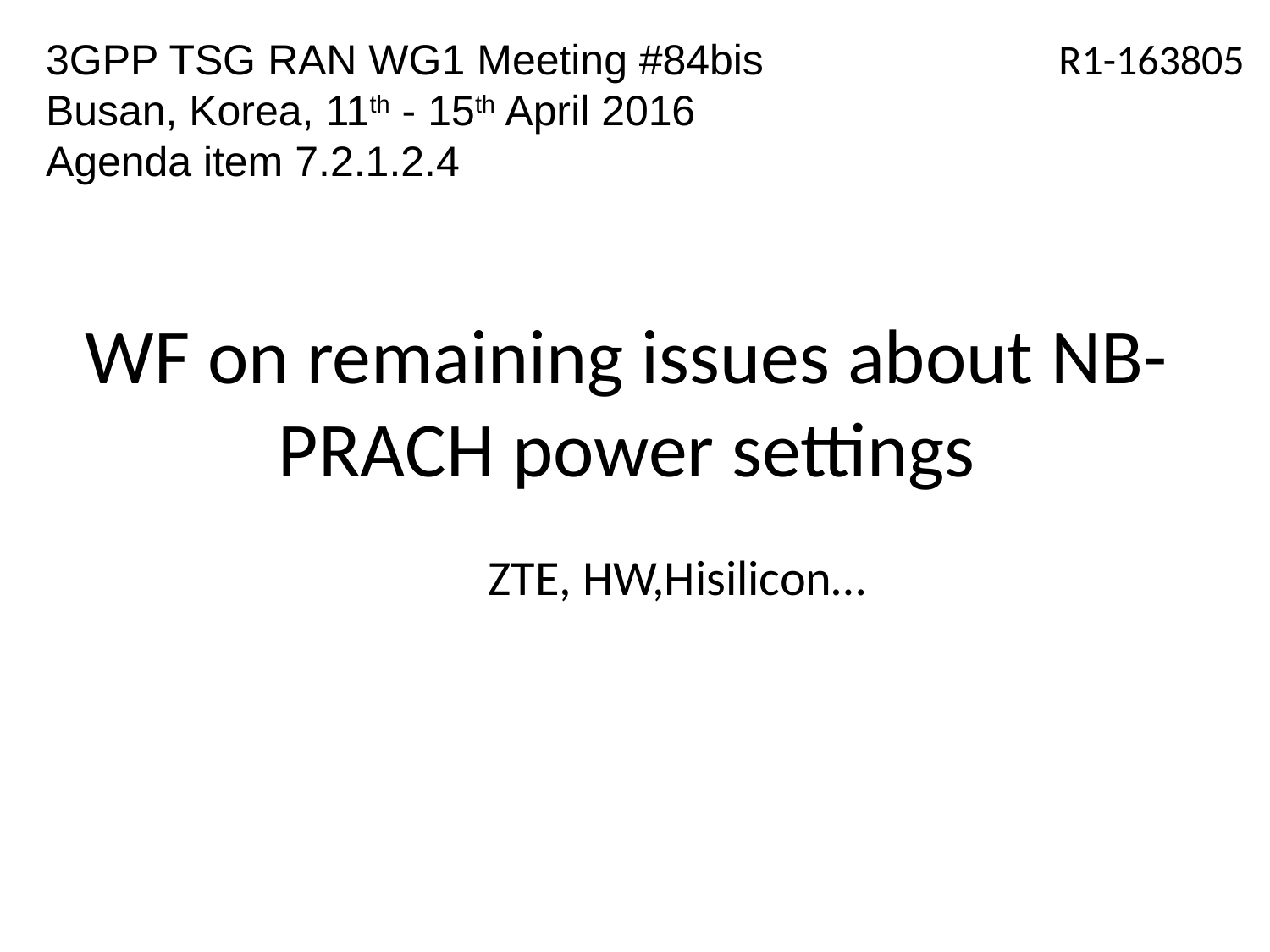

3GPP TSG RAN WG1 Meeting #84bis
Busan, Korea, 11th - 15th April 2016
Agenda item 7.2.1.2.4
R1-163805
# WF on remaining issues about NB-PRACH power settings
ZTE, HW,Hisilicon…